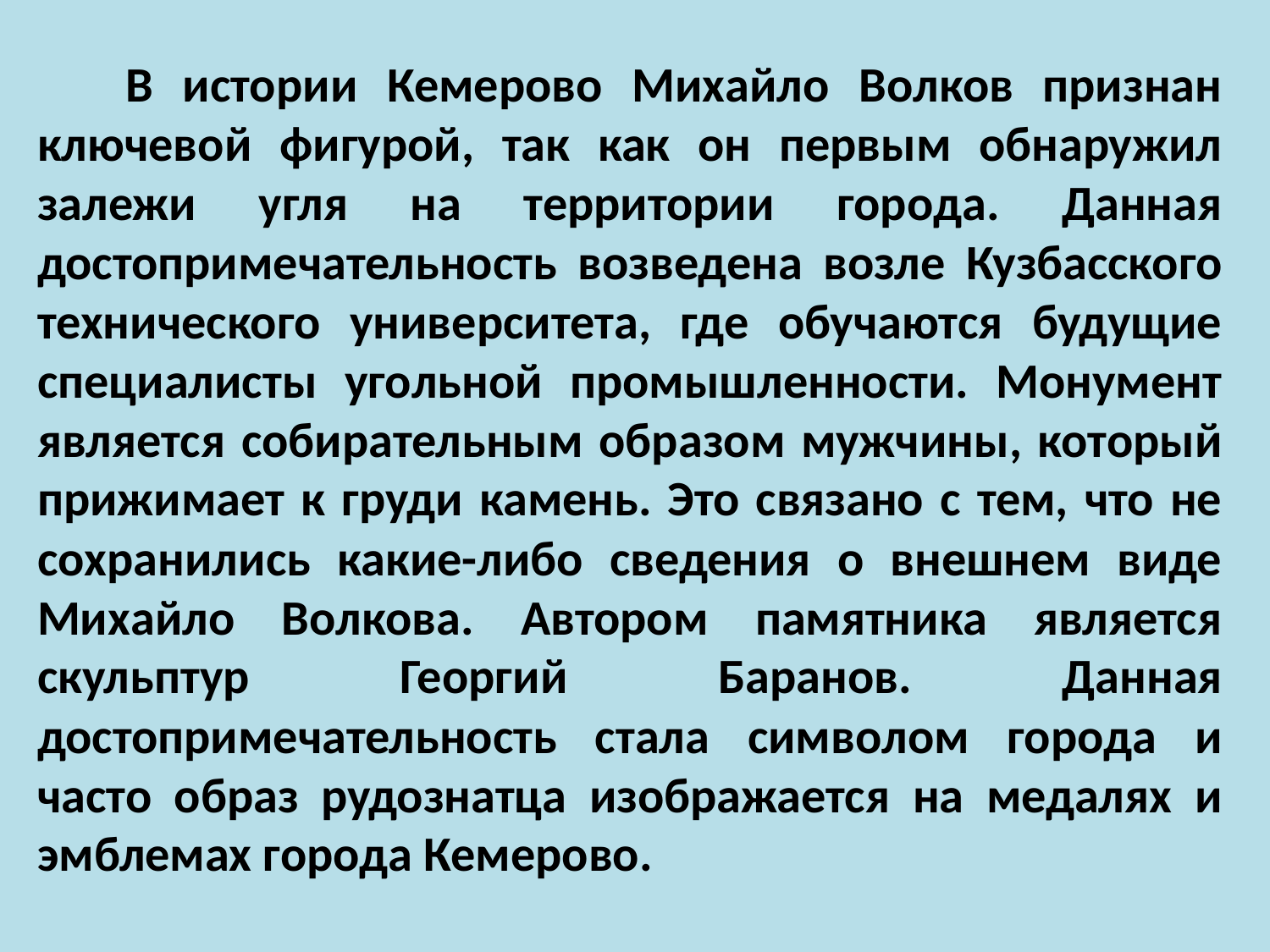

В истории Кемерово Михайло Волков признан ключевой фигурой, так как он первым обнаружил залежи угля на территории города. Данная достопримечательность возведена возле Кузбасского технического университета, где обучаются будущие специалисты угольной промышленности. Монумент является собирательным образом мужчины, который прижимает к груди камень. Это связано с тем, что не сохранились какие-либо сведения о внешнем виде Михайло Волкова. Автором памятника является скульптур Георгий Баранов. Данная достопримечательность стала символом города и часто образ рудознатца изображается на медалях и эмблемах города Кемерово.